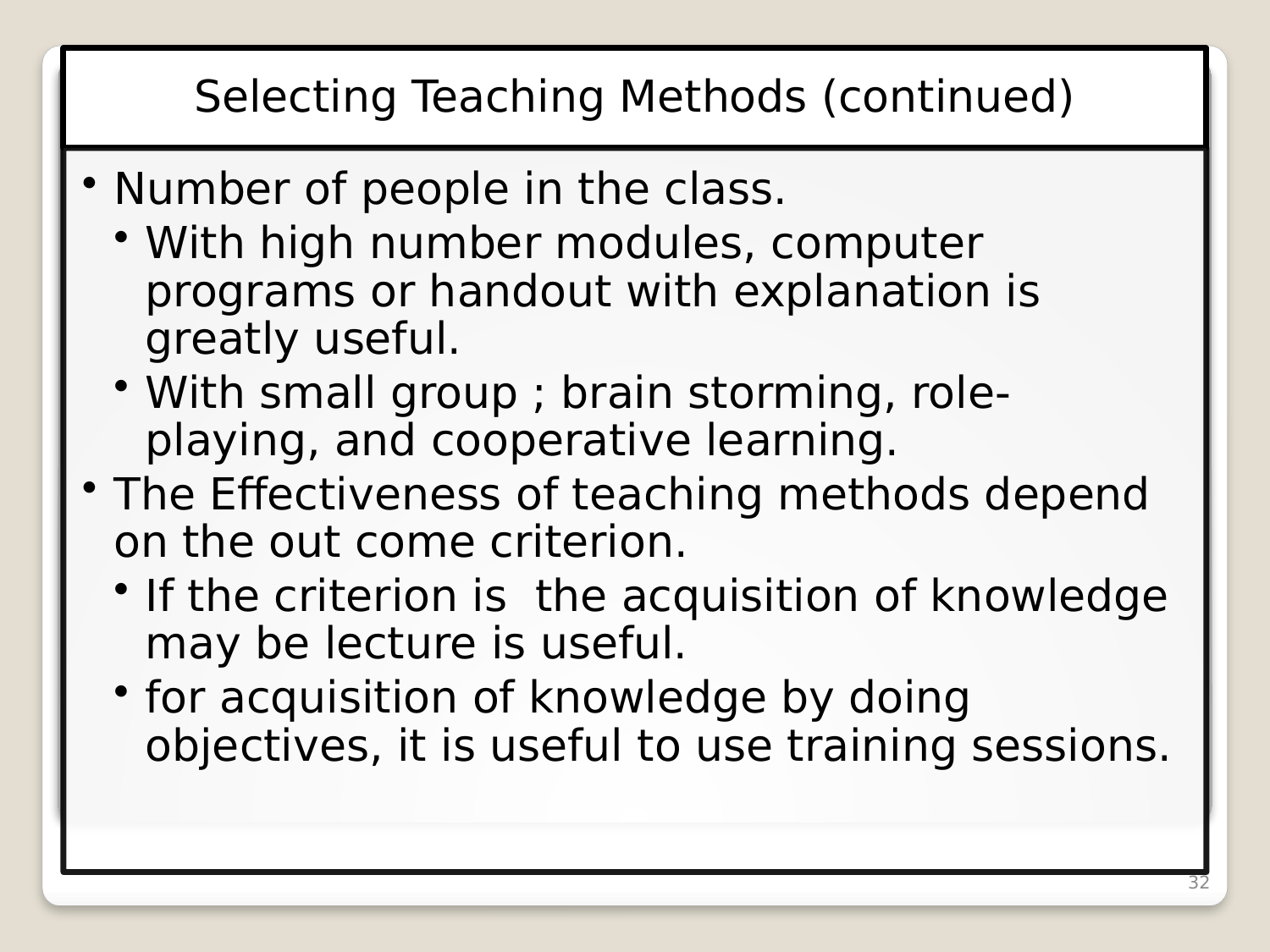

Selecting Teaching Methods (continued)
Number of people in the class.
With high number modules, computer programs or handout with explanation is greatly useful.
With small group ; brain storming, role- playing, and cooperative learning.
The Effectiveness of teaching methods depend on the out come criterion.
If the criterion is  the acquisition of knowledge may be lecture is useful.
for acquisition of knowledge by doing objectives, it is useful to use training sessions.
32